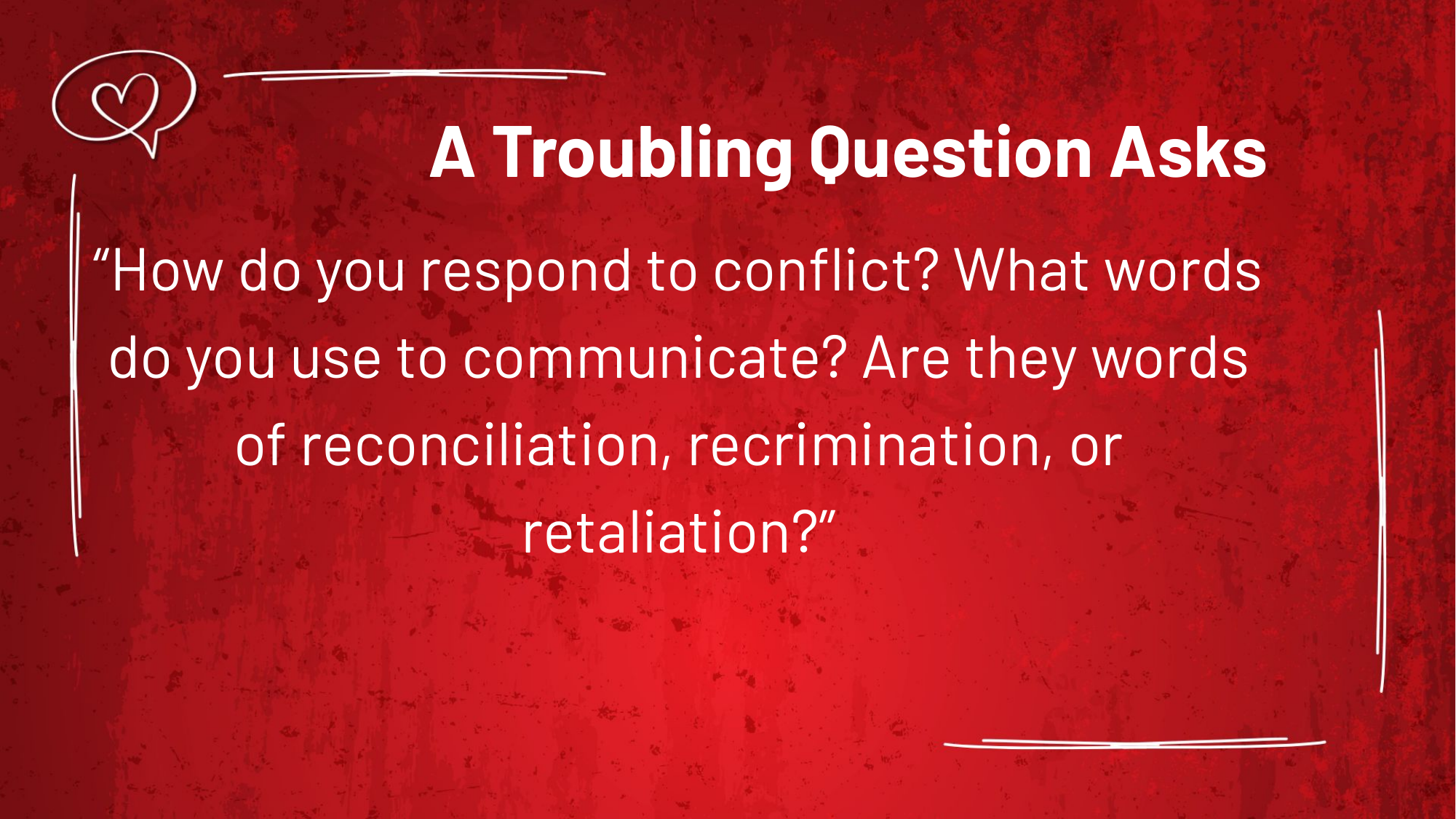

A Troubling Question Asks
“How do you respond to conflict? What words do you use to communicate? Are they words of reconciliation, recrimination, or retaliation?”